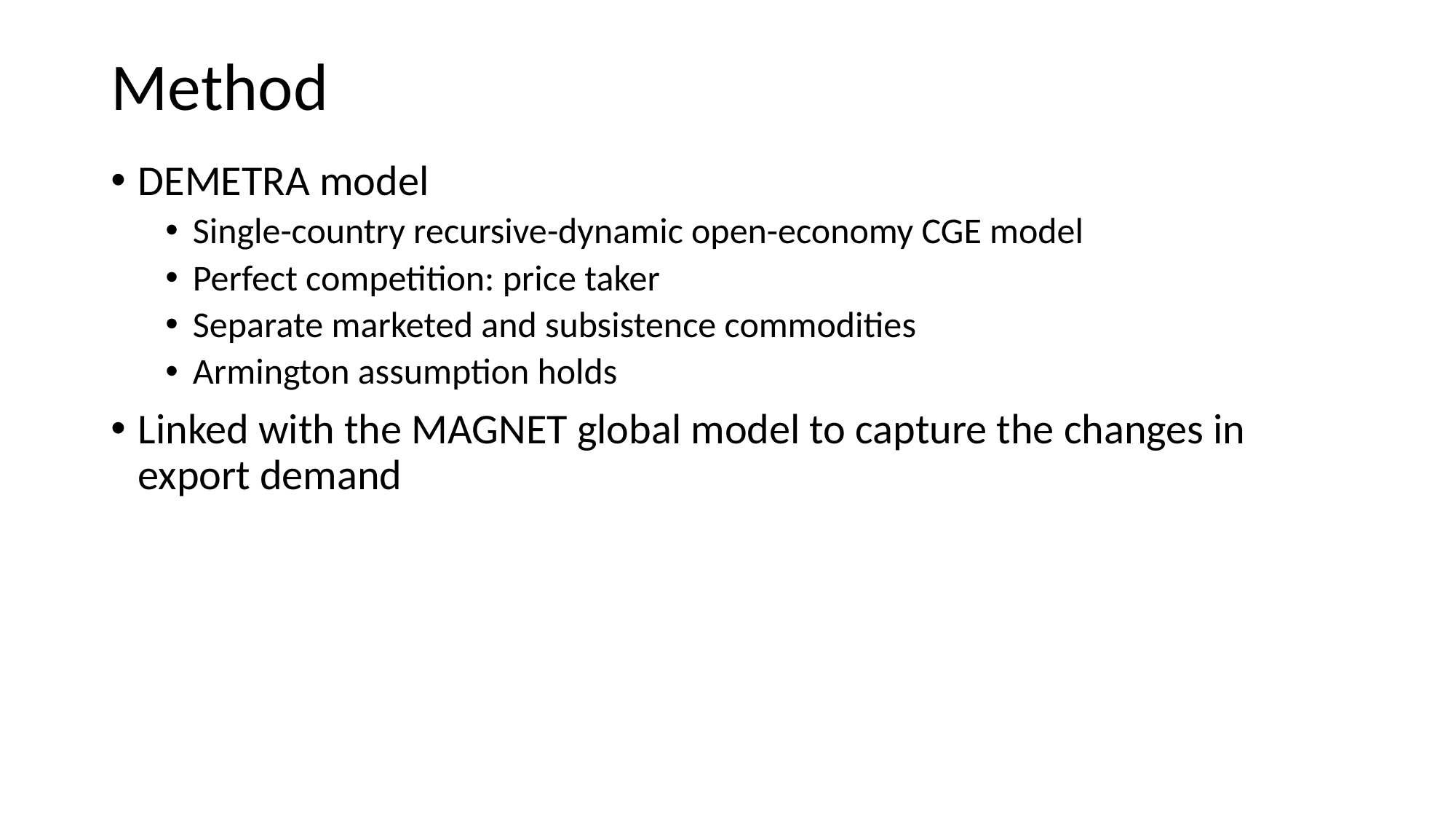

# Method
DEMETRA model
Single-country recursive-dynamic open-economy CGE model
Perfect competition: price taker
Separate marketed and subsistence commodities
Armington assumption holds
Linked with the MAGNET global model to capture the changes in export demand